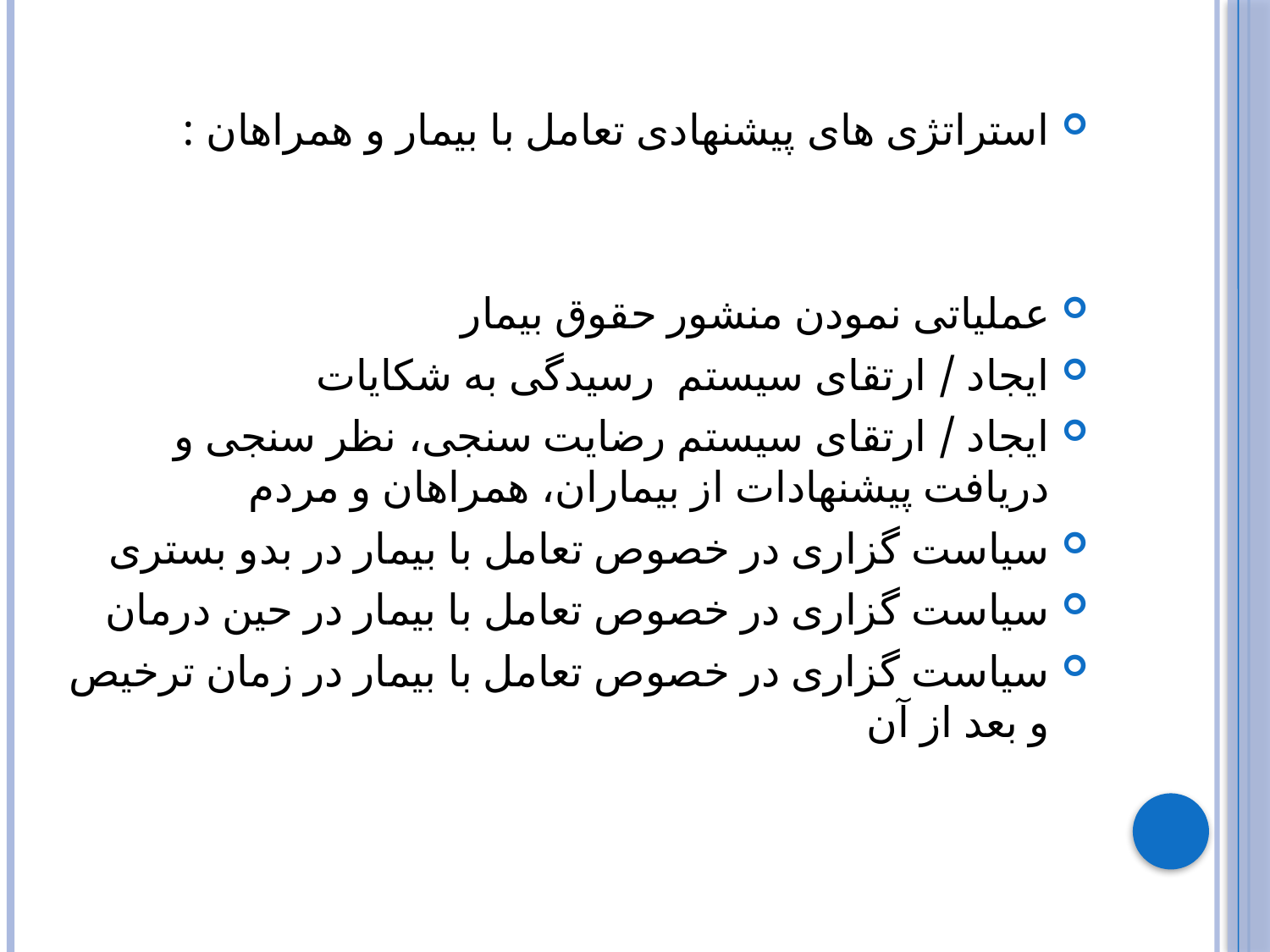

استراتژی های پیشنهادی تعامل با بیمار و همراهان :

عملیاتی نمودن منشور حقوق بیمار
ایجاد / ارتقای سیستم  رسیدگی به شکایات
ایجاد / ارتقای سیستم رضایت سنجی، نظر سنجی و دریافت پیشنهادات از بیماران، همراهان و مردم
سیاست گزاری در خصوص تعامل با بیمار در بدو بستری
سیاست گزاری در خصوص تعامل با بیمار در حین درمان
سیاست گزاری در خصوص تعامل با بیمار در زمان ترخیص و بعد از آن